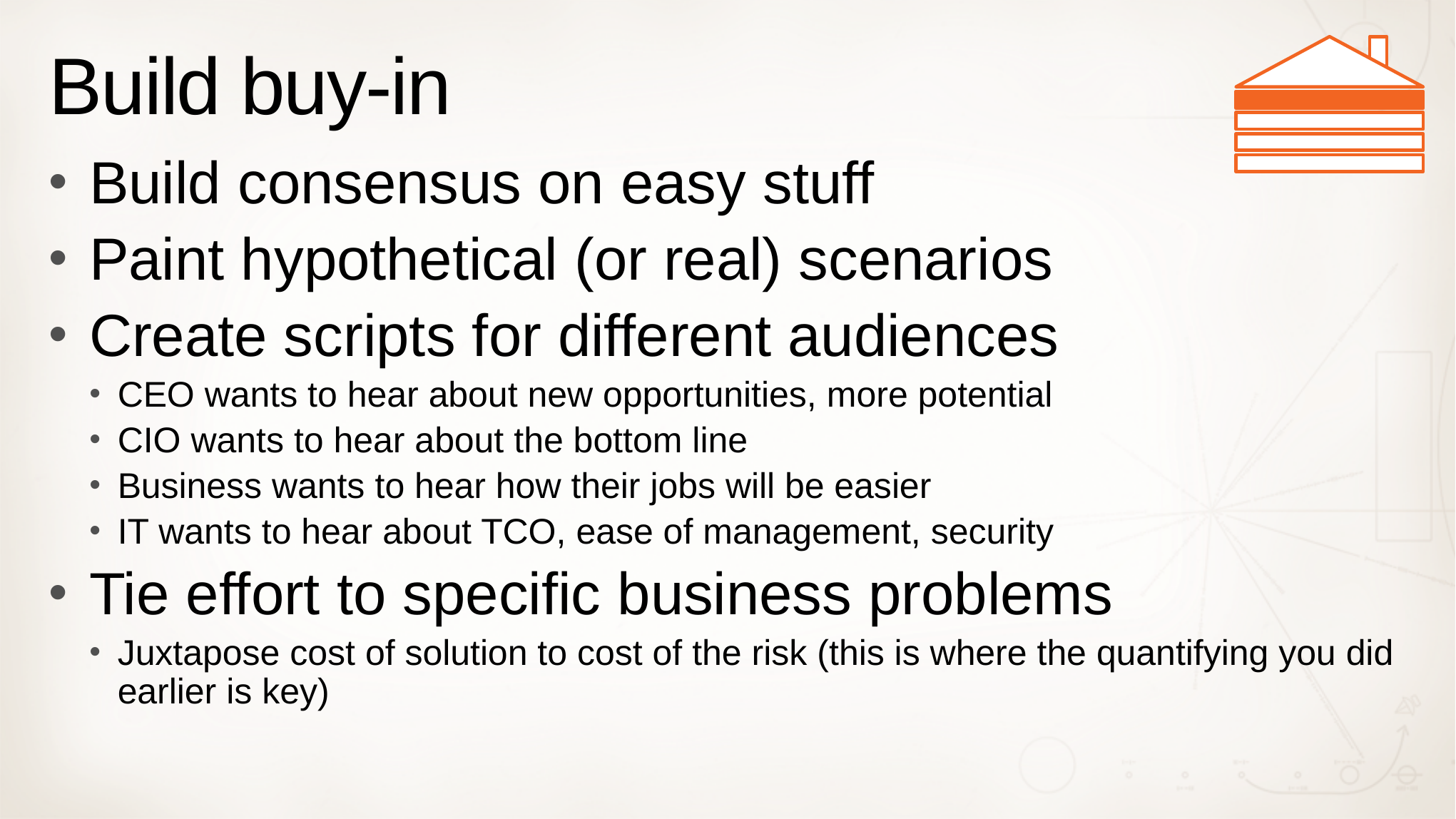

# Build buy-in

Build consensus on easy stuff
Paint hypothetical (or real) scenarios
Create scripts for different audiences
CEO wants to hear about new opportunities, more potential
CIO wants to hear about the bottom line
Business wants to hear how their jobs will be easier
IT wants to hear about TCO, ease of management, security
Tie effort to specific business problems
Juxtapose cost of solution to cost of the risk (this is where the quantifying you did earlier is key)